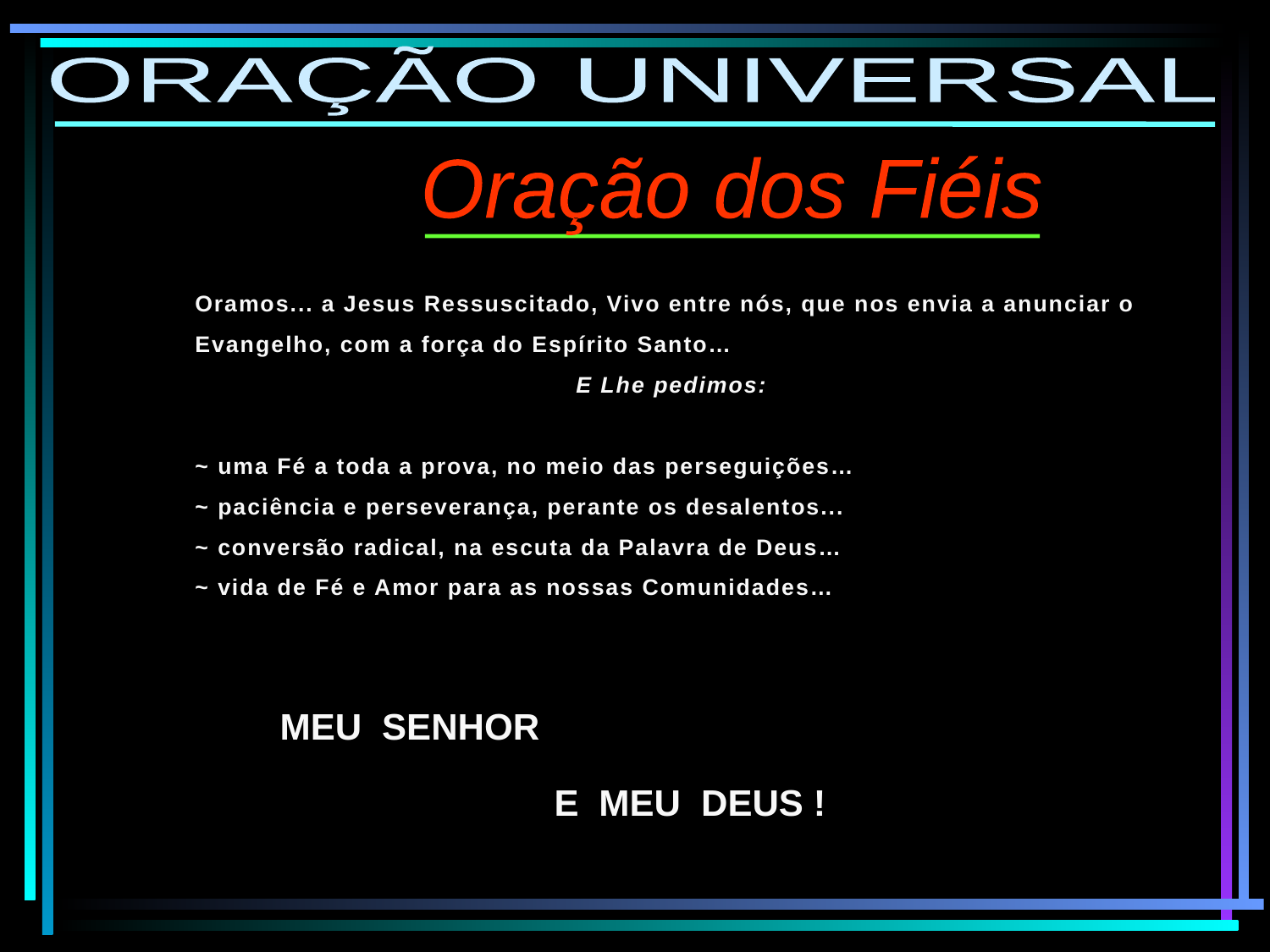

ORAÇÃO UNIVERSAL

Oração dos Fiéis

Oramos... a Jesus Ressuscitado, Vivo entre nós, que nos envia a anunciar o Evangelho, com a força do Espírito Santo…
			E Lhe pedimos:

~ uma Fé a toda a prova, no meio das perseguições…
~ paciência e perseverança, perante os desalentos...
~ conversão radical, na escuta da Palavra de Deus…
~ vida de Fé e Amor para as nossas Comunidades…
MEU  SENHOR
		  E  MEU  DEUS !